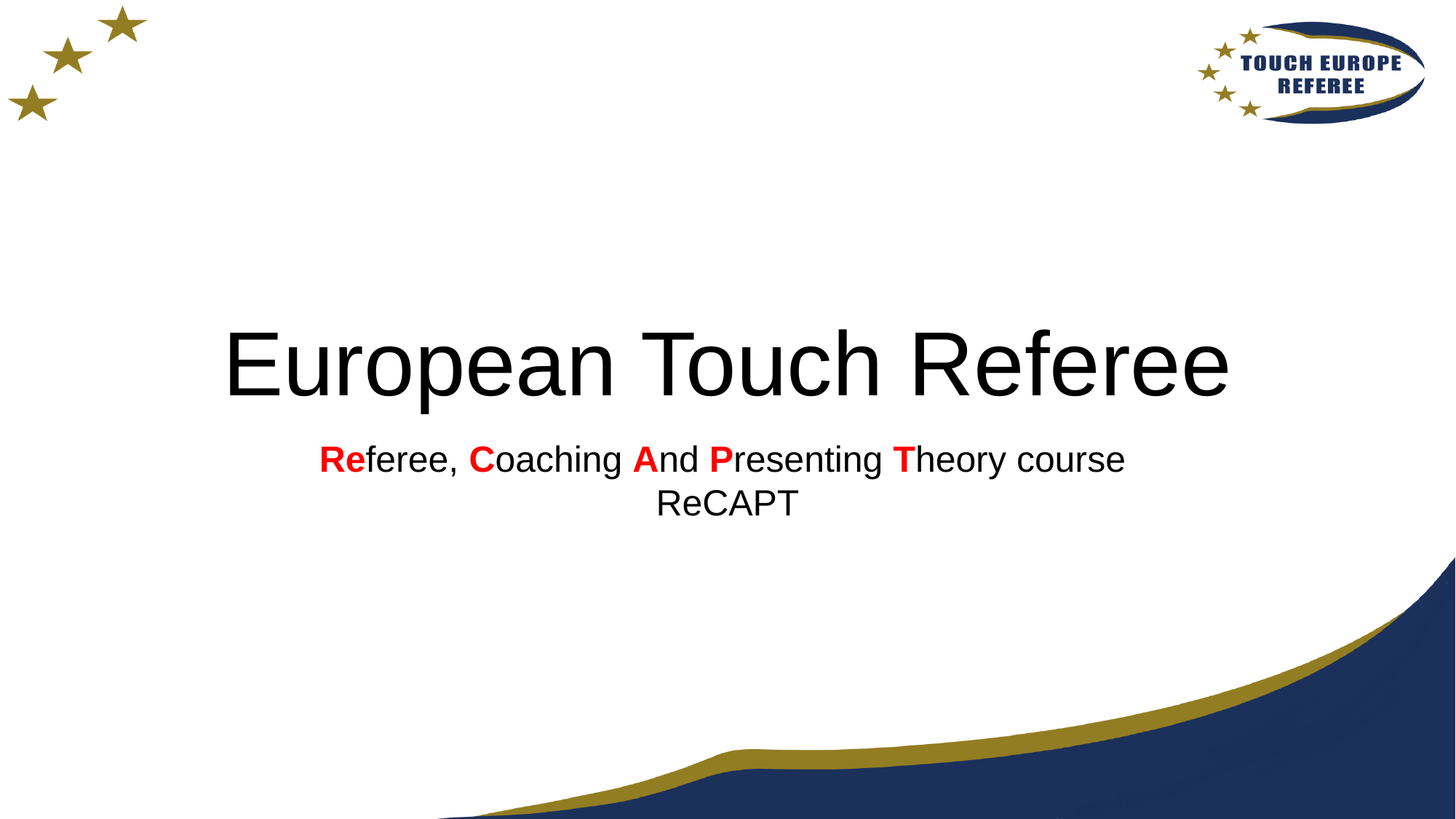

# European Touch Referee
Referee, Coaching And Presenting Theory course
ReCAPT